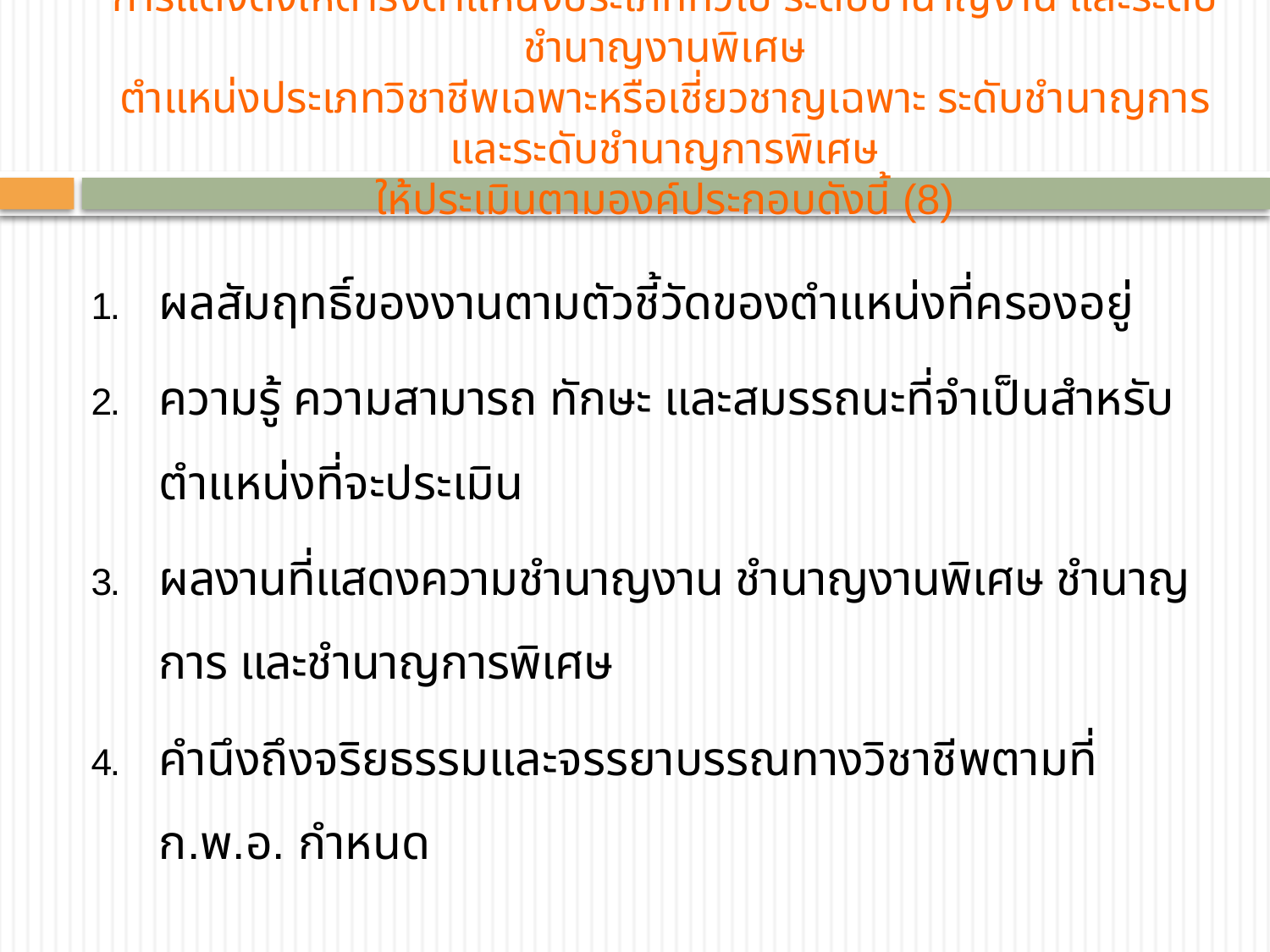

# การแต่งตั้งให้ดำรงตำแหน่งประเภททั่วไป ระดับชำนาญงาน และระดับชำนาญงานพิเศษ ตำแหน่งประเภทวิชาชีพเฉพาะหรือเชี่ยวชาญเฉพาะ ระดับชำนาญการ และระดับชำนาญการพิเศษ ให้ประเมินตามองค์ประกอบดังนี้ (8)
ผลสัมฤทธิ์ของงานตามตัวชี้วัดของตำแหน่งที่ครองอยู่
ความรู้ ความสามารถ ทักษะ และสมรรถนะที่จำเป็นสำหรับตำแหน่งที่จะประเมิน
ผลงานที่แสดงความชำนาญงาน ชำนาญงานพิเศษ ชำนาญการ และชำนาญการพิเศษ
คำนึงถึงจริยธรรมและจรรยาบรรณทางวิชาชีพตามที่ ก.พ.อ. กำหนด